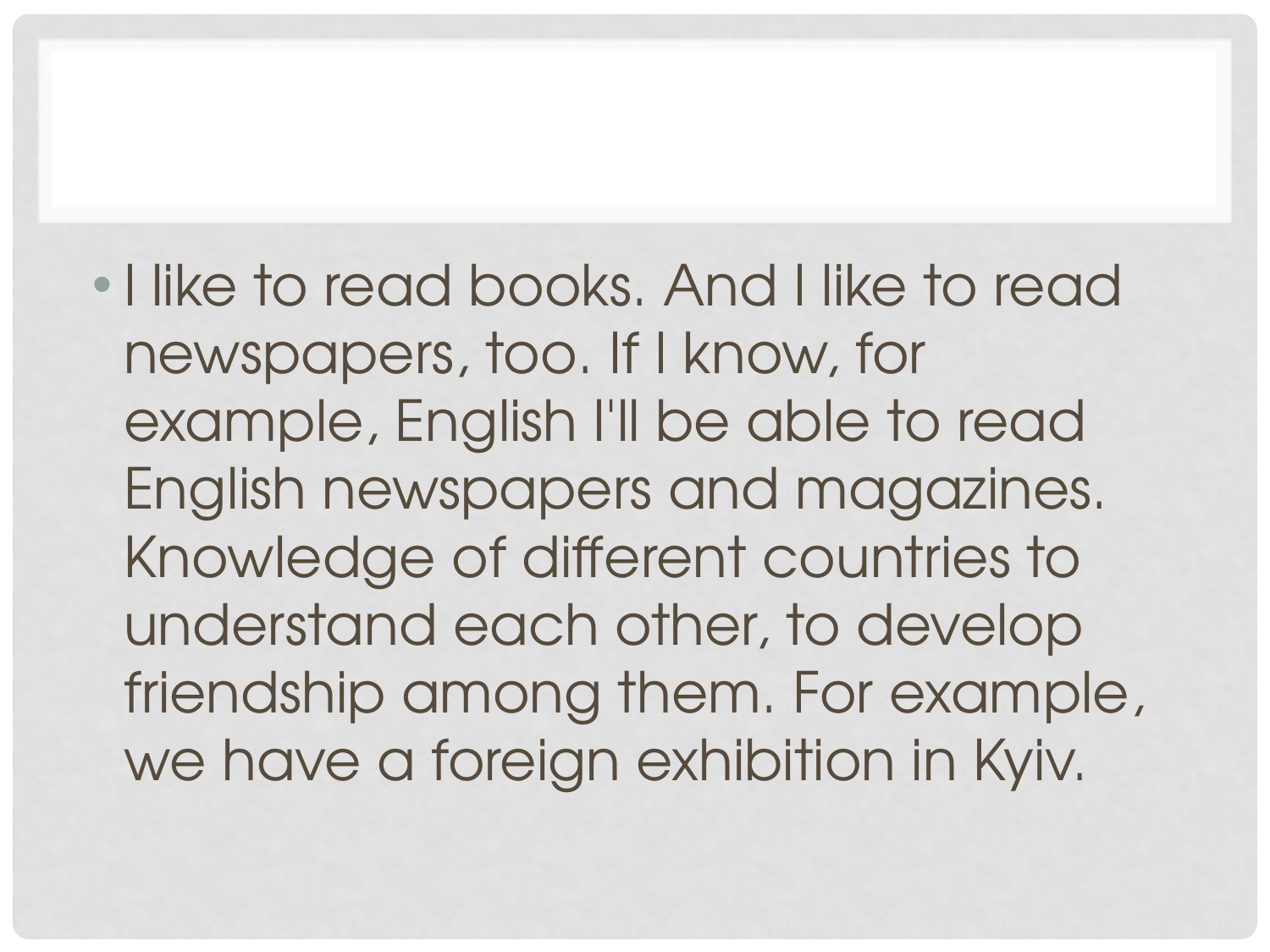

#
I like to read books. And I like to read newspapers, too. If I know, for example, English I'll be able to read English newspapers and magazines. Knowledge of different countries to understand each other, to develop friendship among them. For example, we have a foreign exhibition in Kyiv.